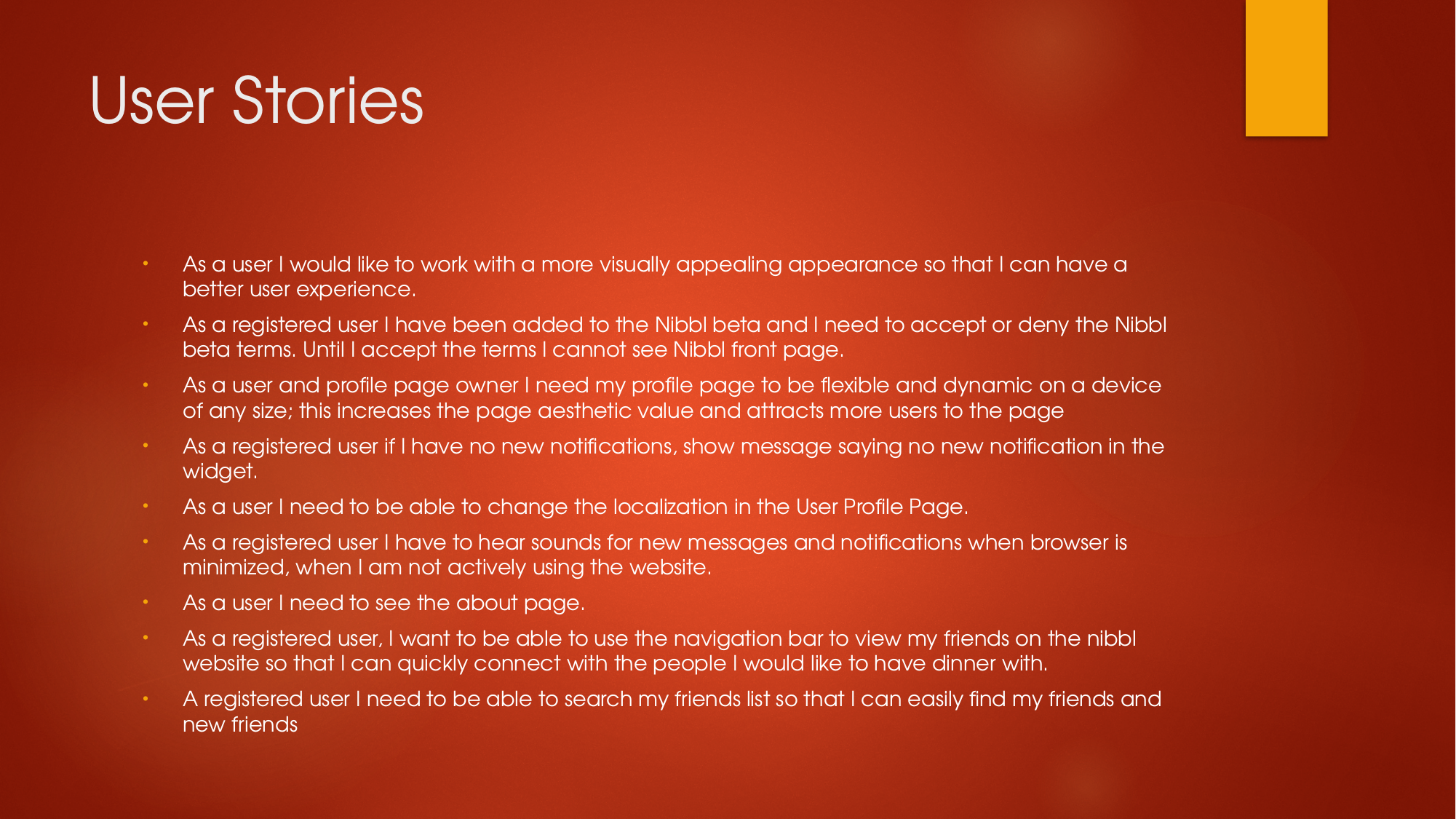

# User Stories
As a user I would like to work with a more visually appealing appearance so that I can have a better user experience.
As a registered user I have been added to the Nibbl beta and I need to accept or deny the Nibbl beta terms. Until I accept the terms I cannot see Nibbl front page.
As a user and profile page owner I need my profile page to be flexible and dynamic on a device of any size; this increases the page aesthetic value and attracts more users to the page
As a registered user if I have no new notifications, show message saying no new notification in the widget.
As a user I need to be able to change the localization in the User Profile Page.
As a registered user I have to hear sounds for new messages and notifications when browser is minimized, when I am not actively using the website.
As a user I need to see the about page.
As a registered user, I want to be able to use the navigation bar to view my friends on the nibbl website so that I can quickly connect with the people I would like to have dinner with.
A registered user I need to be able to search my friends list so that I can easily find my friends and new friends